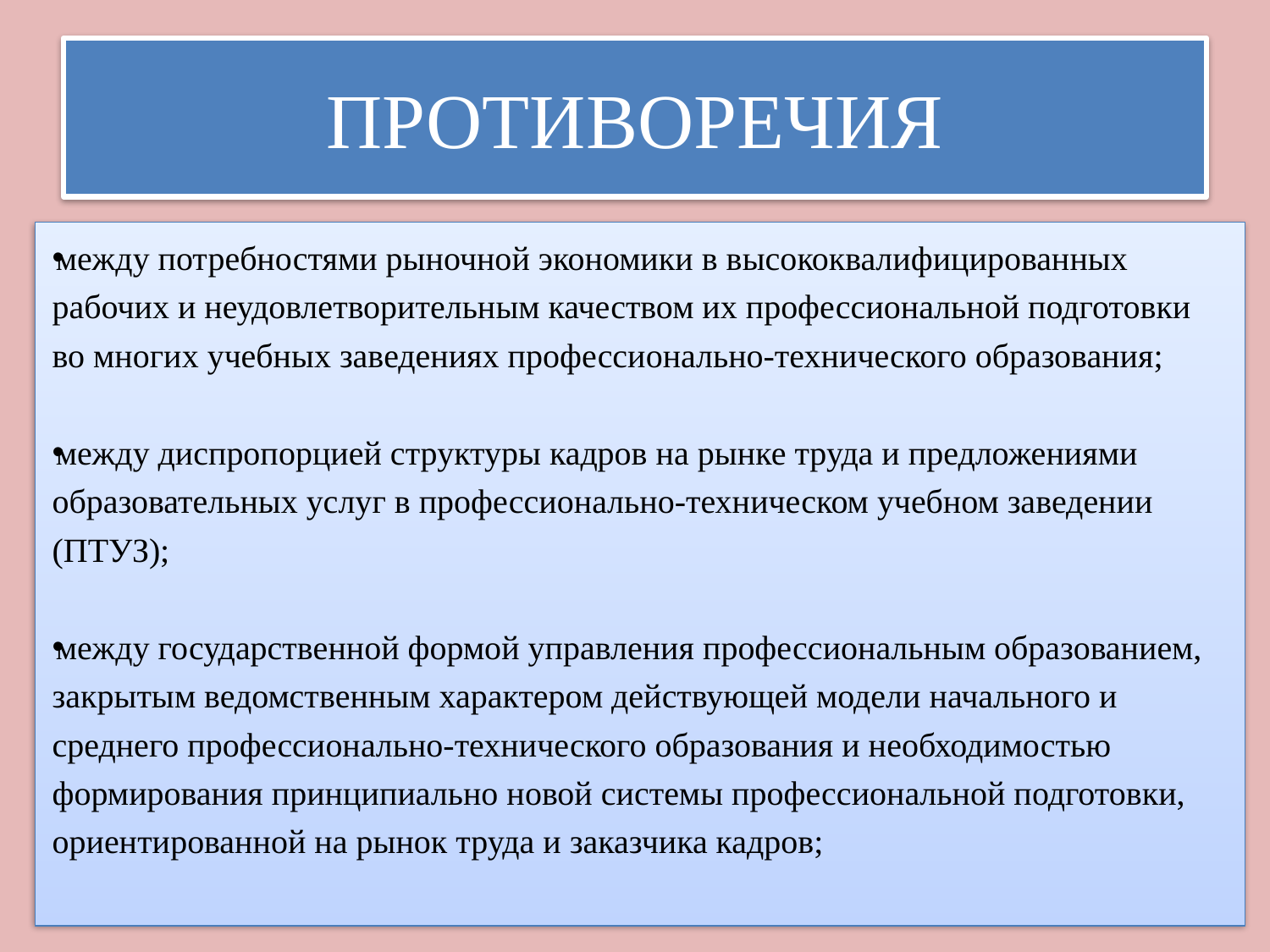

# ПРОТИВОРЕЧИЯ
между потребностями рыночной экономики в высококвалифицированных рабочих и неудовлетворительным качеством их профессиональной подготовки во многих учебных заведениях профессионально-технического образования;

между диспропорцией структуры кадров на рынке труда и предложениями образовательных услуг в профессионально-техническом учебном заведении (ПТУЗ);

между государственной формой управления профессиональным образованием, закрытым ведомственным характером действующей модели начального и среднего профессионально-технического образования и необходимостью формирования принципиально новой системы профессиональной подготовки, ориентированной на рынок труда и заказчика кадров;